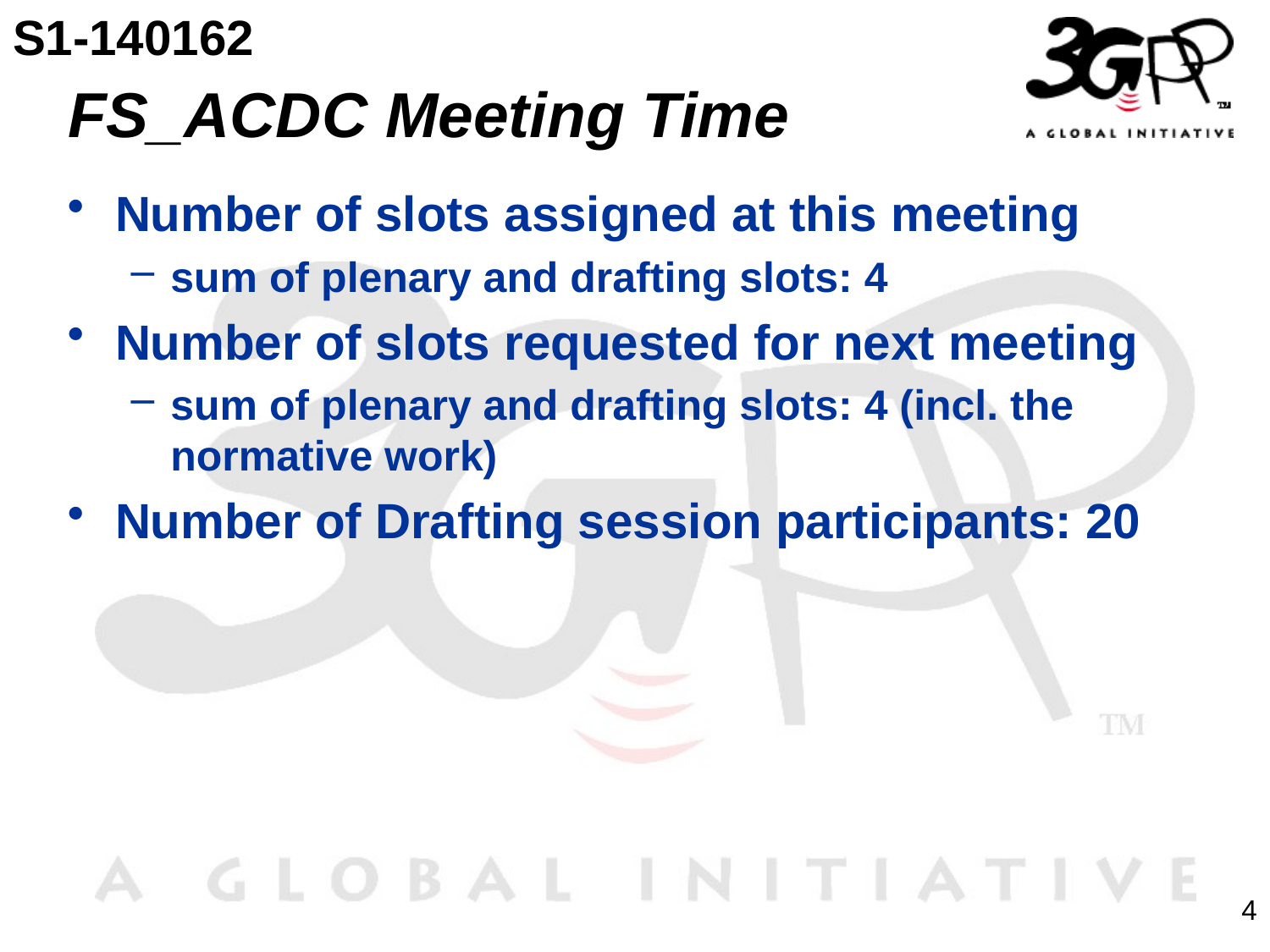

S1-140162
# FS_ACDC Meeting Time
Number of slots assigned at this meeting
sum of plenary and drafting slots: 4
Number of slots requested for next meeting
sum of plenary and drafting slots: 4 (incl. the normative work)
Number of Drafting session participants: 20
4